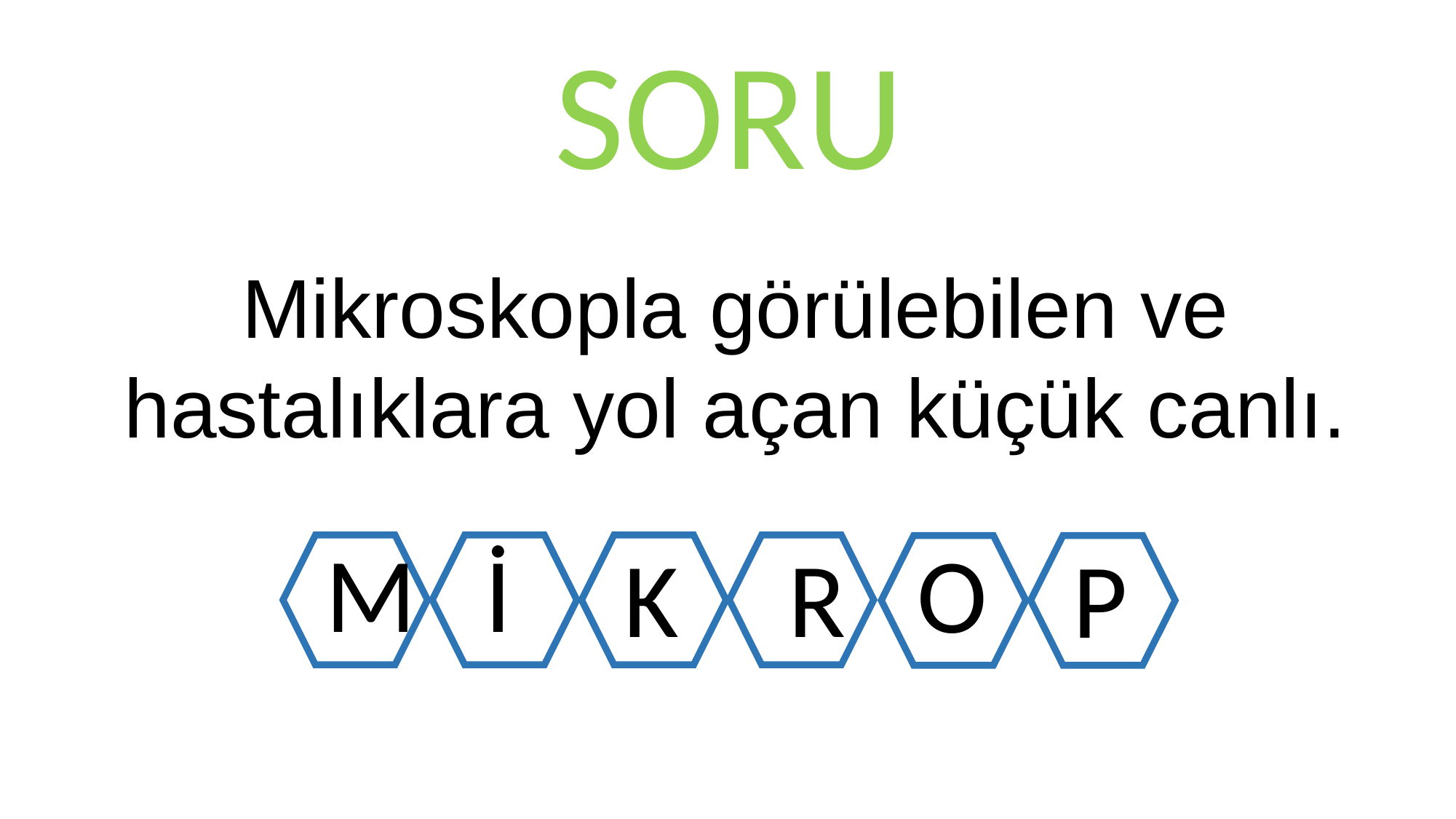

SORU
Mikroskopla görülebilen ve hastalıklara yol açan küçük canlı.
M
İ
O
K
R
P